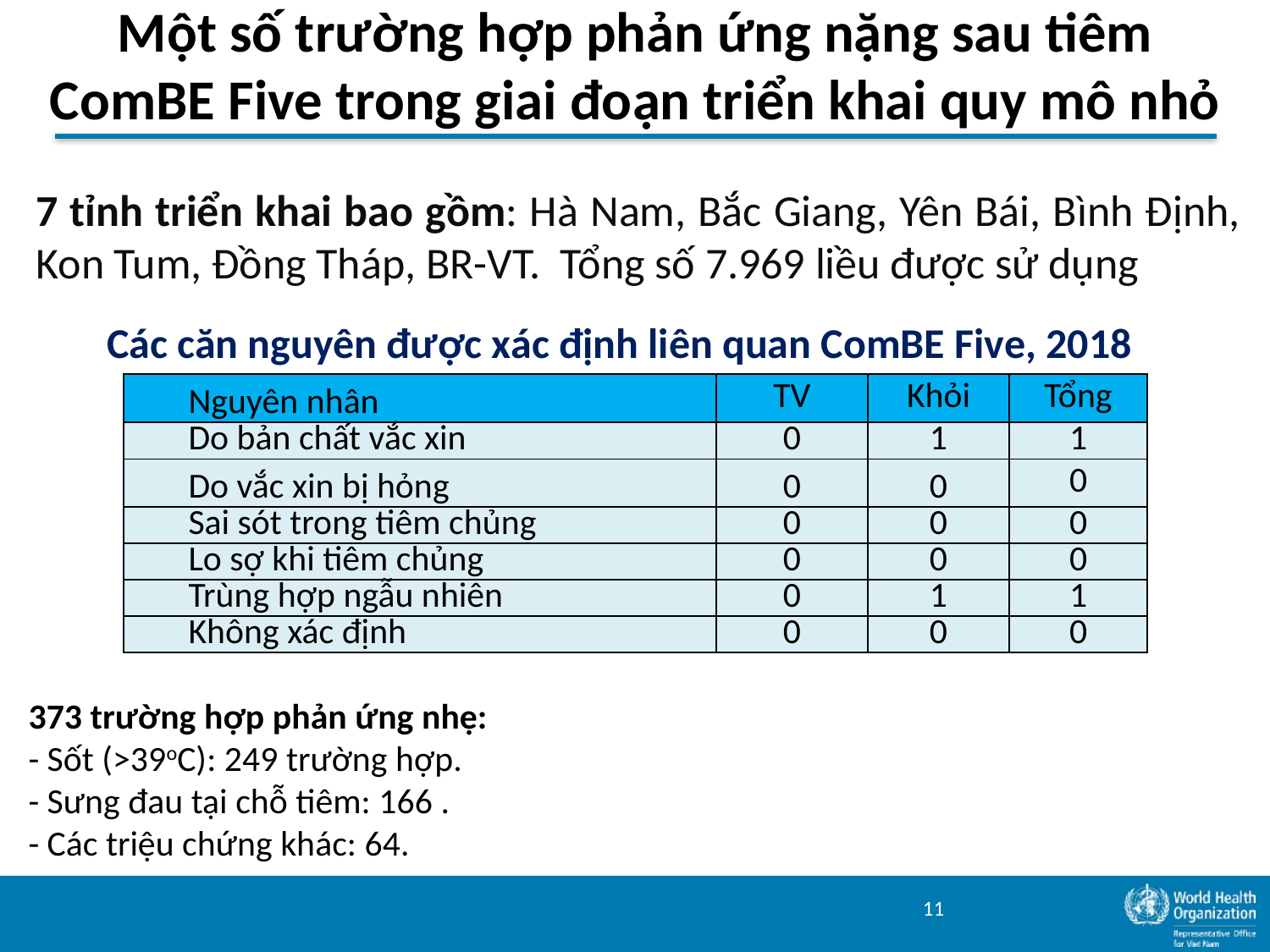

Một số trường hợp phản ứng nặng sau tiêm ComBE Five trong giai đoạn triển khai quy mô nhỏ
7 tỉnh triển khai bao gồm: Hà Nam, Bắc Giang, Yên Bái, Bình Định, Kon Tum, Đồng Tháp, BR-VT.  Tổng số 7.969 liều được sử dụng
  Các căn nguyên được xác định liên quan ComBE Five, 2018
| Nguyên nhân | TV | Khỏi | Tổng |
| --- | --- | --- | --- |
| Do bản chất vắc xin | 0 | 1 | 1 |
| Do vắc xin bị hỏng | 0 | 0 | 0 |
| Sai sót trong tiêm chủng | 0 | 0 | 0 |
| Lo sợ khi tiêm chủng | 0 | 0 | 0 |
| Trùng hợp ngẫu nhiên | 0 | 1 | 1 |
| Không xác định | 0 | 0 | 0 |
373 trường hợp phản ứng nhẹ:
- Sốt (>39oC): 249 trường hợp.
- Sưng đau tại chỗ tiêm: 166 .
- Các triệu chứng khác: 64.
11